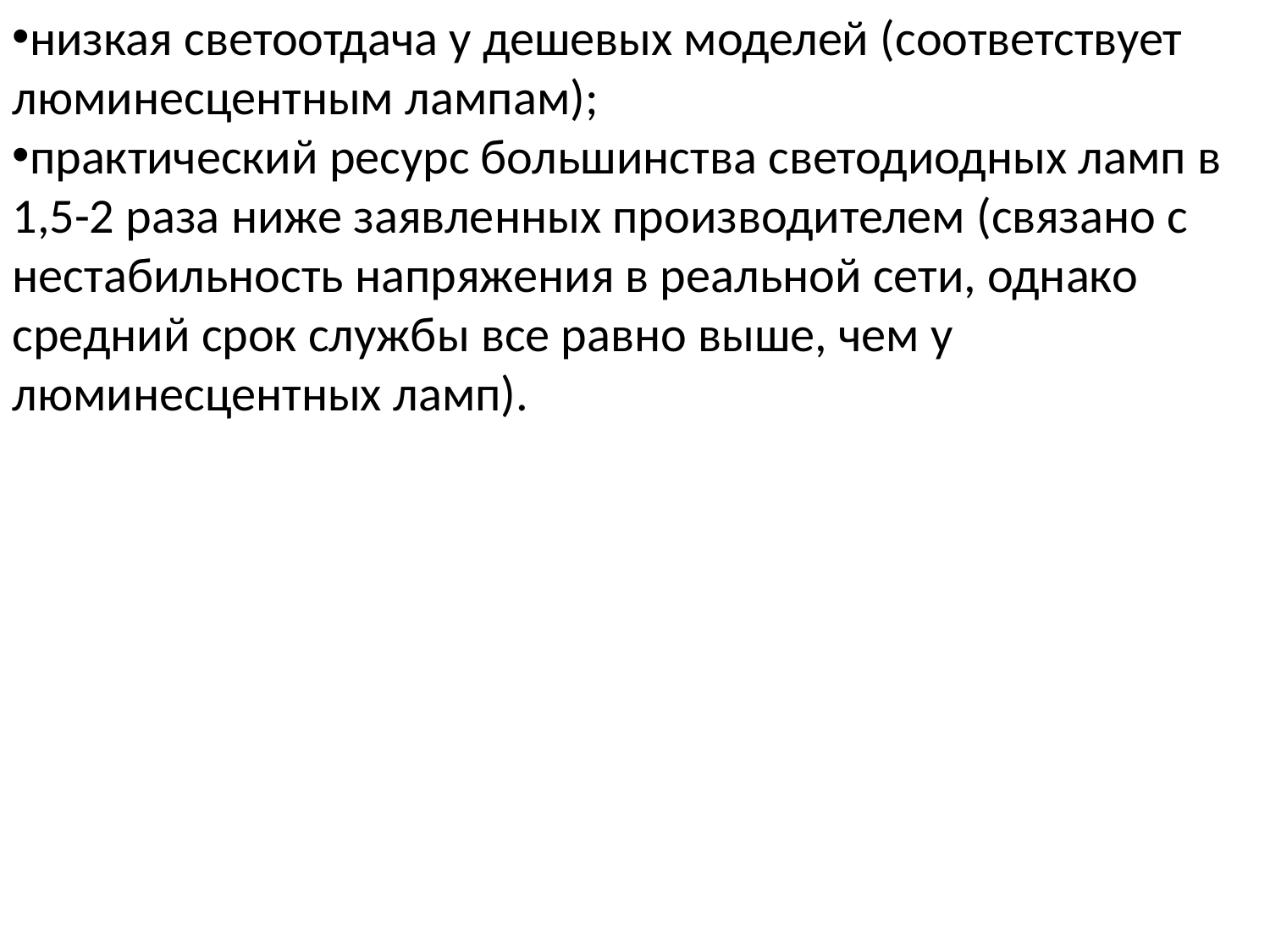

низкая светоотдача у дешевых моделей (соответствует люминесцентным лампам);
практический ресурс большинства светодиодных ламп в 1,5-2 раза ниже заявленных производителем (связано с нестабильность напряжения в реальной сети, однако средний срок службы все равно выше, чем у люминесцентных ламп).